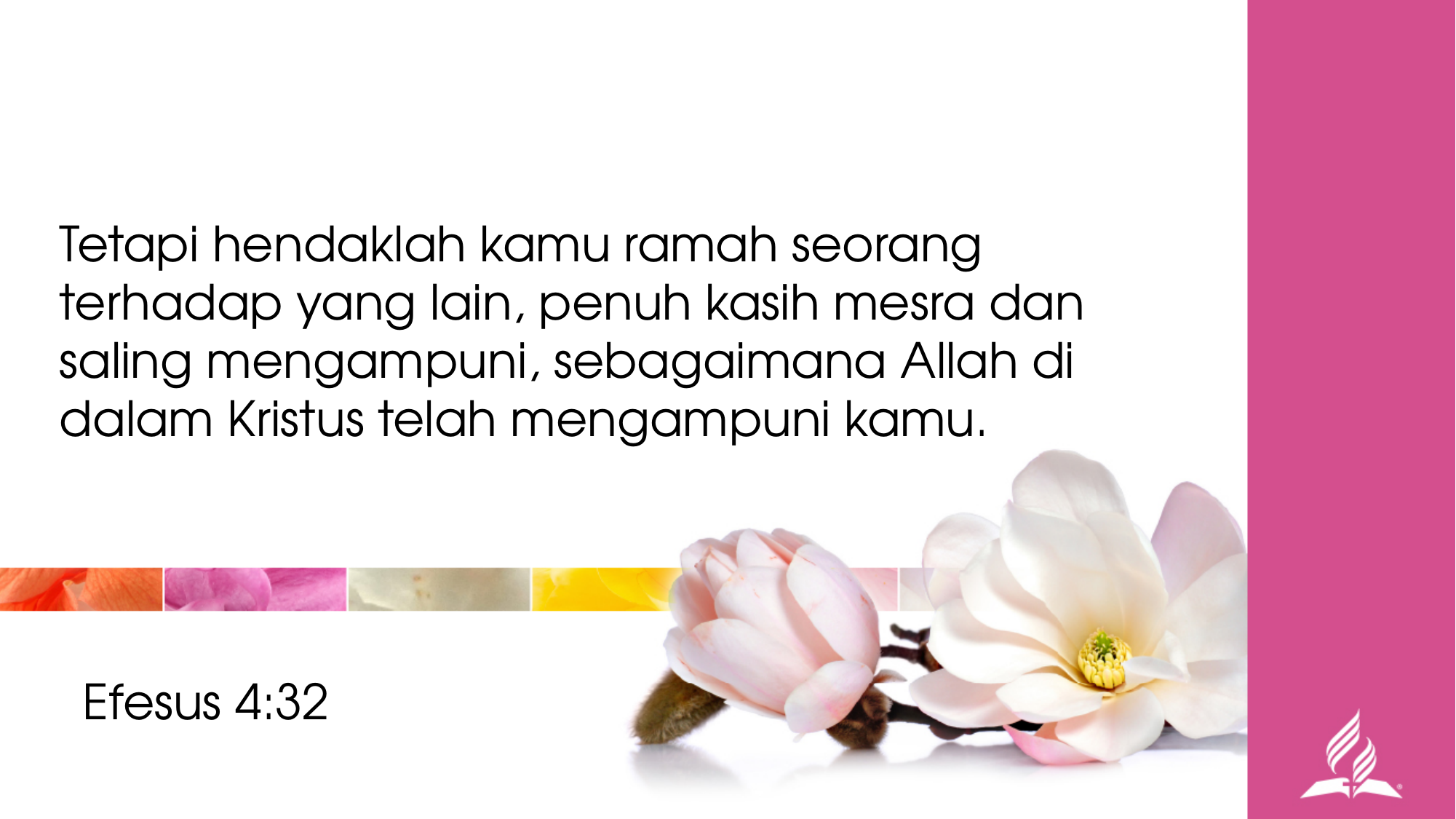

Tetapi hendaklah kamu ramah seorang terhadap yang lain, penuh kasih mesra dan saling mengampuni, sebagaimana Allah di dalam Kristus telah mengampuni kamu.

Efesus 4:32